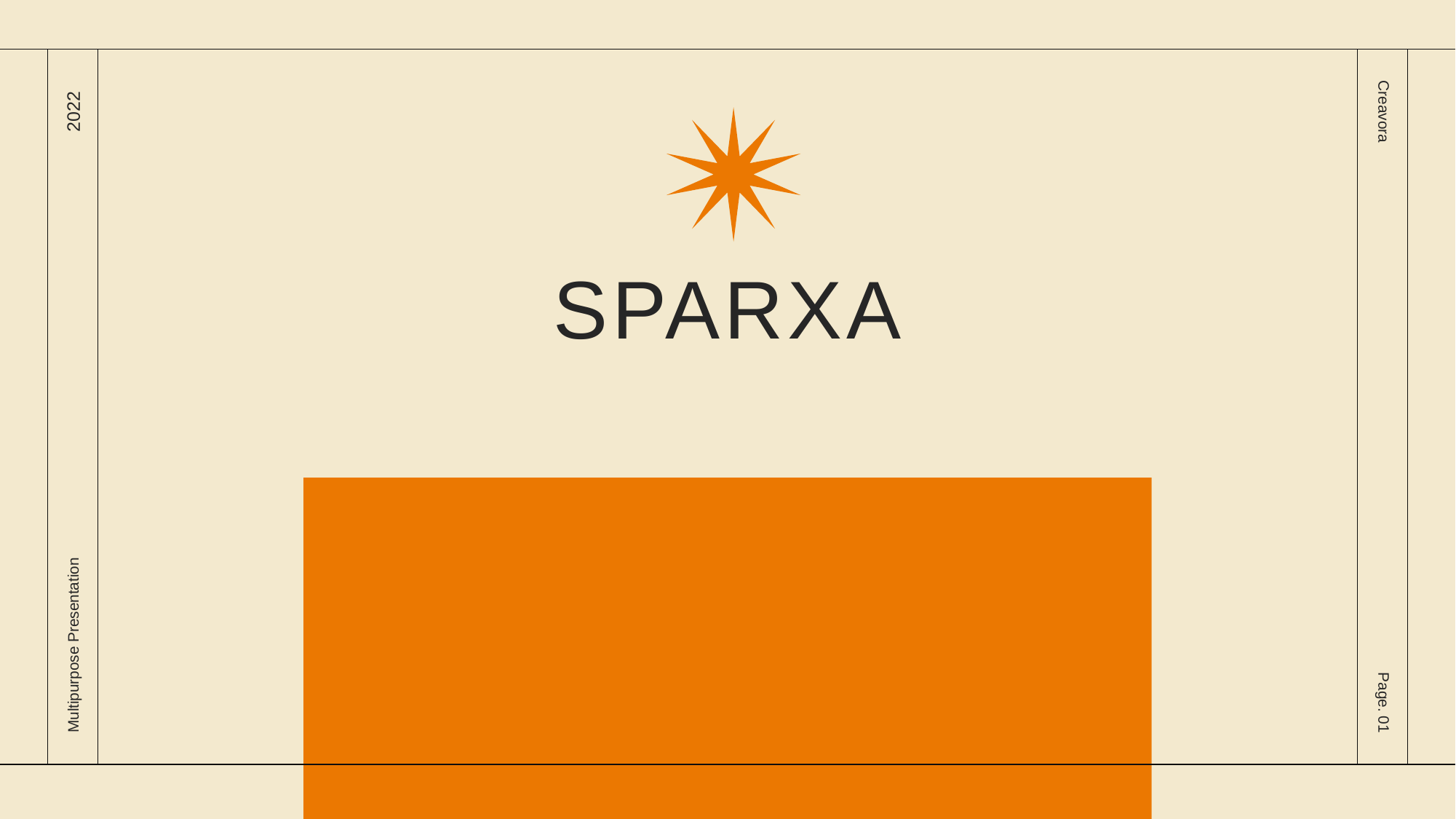

2022

Creavora
SPARXA

Multipurpose Presentation
Page. 01